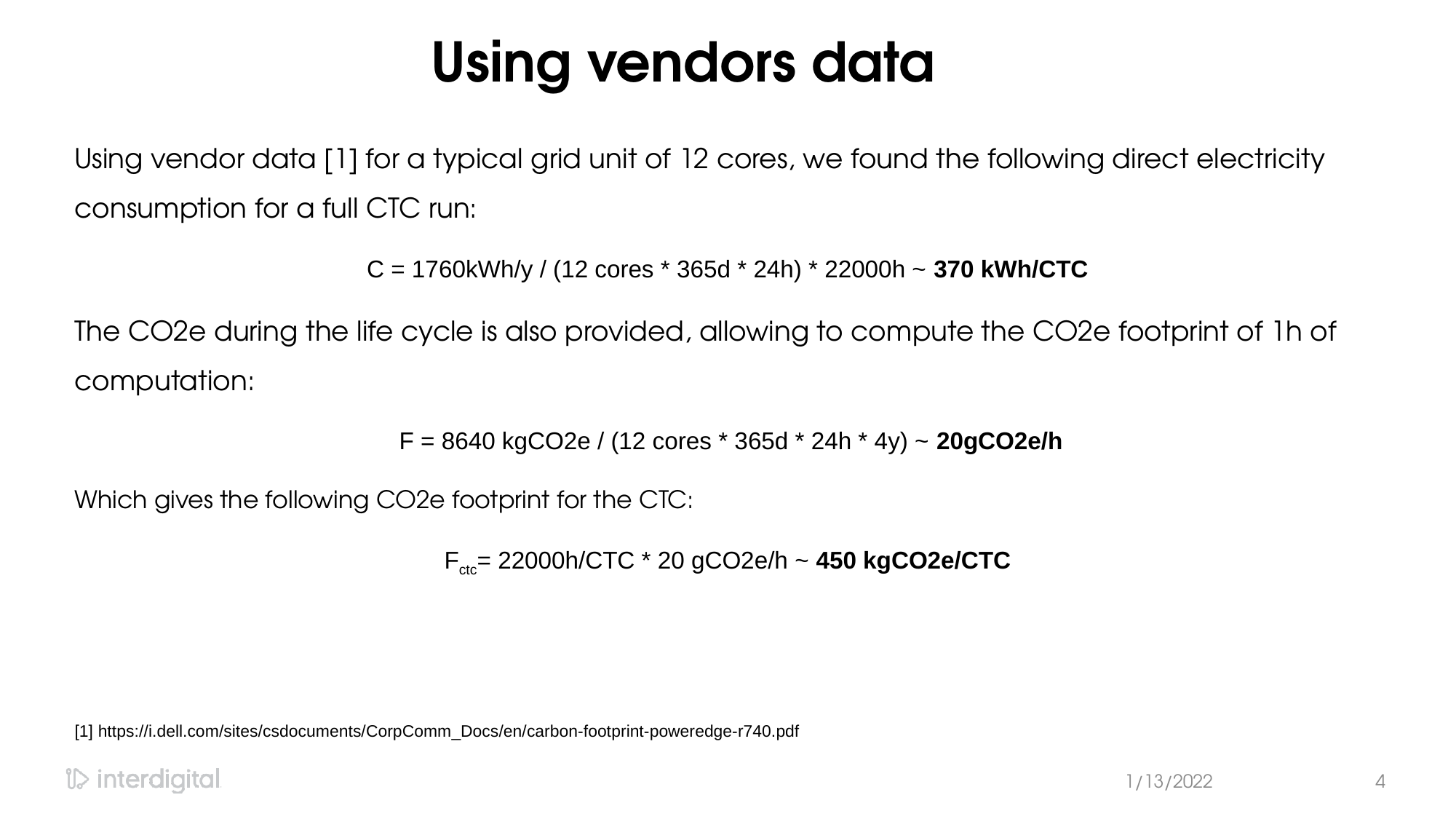

# Using vendors data
Using vendor data [1] for a typical grid unit of 12 cores, we found the following direct electricity consumption for a full CTC run:
C = 1760kWh/y / (12 cores * 365d * 24h) * 22000h ~ 370 kWh/CTC
The CO2e during the life cycle is also provided, allowing to compute the CO2e footprint of 1h of computation:
 F = 8640 kgCO2e / (12 cores * 365d * 24h * 4y) ~ 20gCO2e/h
Which gives the following CO2e footprint for the CTC:
Fctc= 22000h/CTC * 20 gCO2e/h ~ 450 kgCO2e/CTC

[1] https://i.dell.com/sites/csdocuments/CorpComm_Docs/en/carbon-footprint-poweredge-r740.pdf
1/13/2022
4